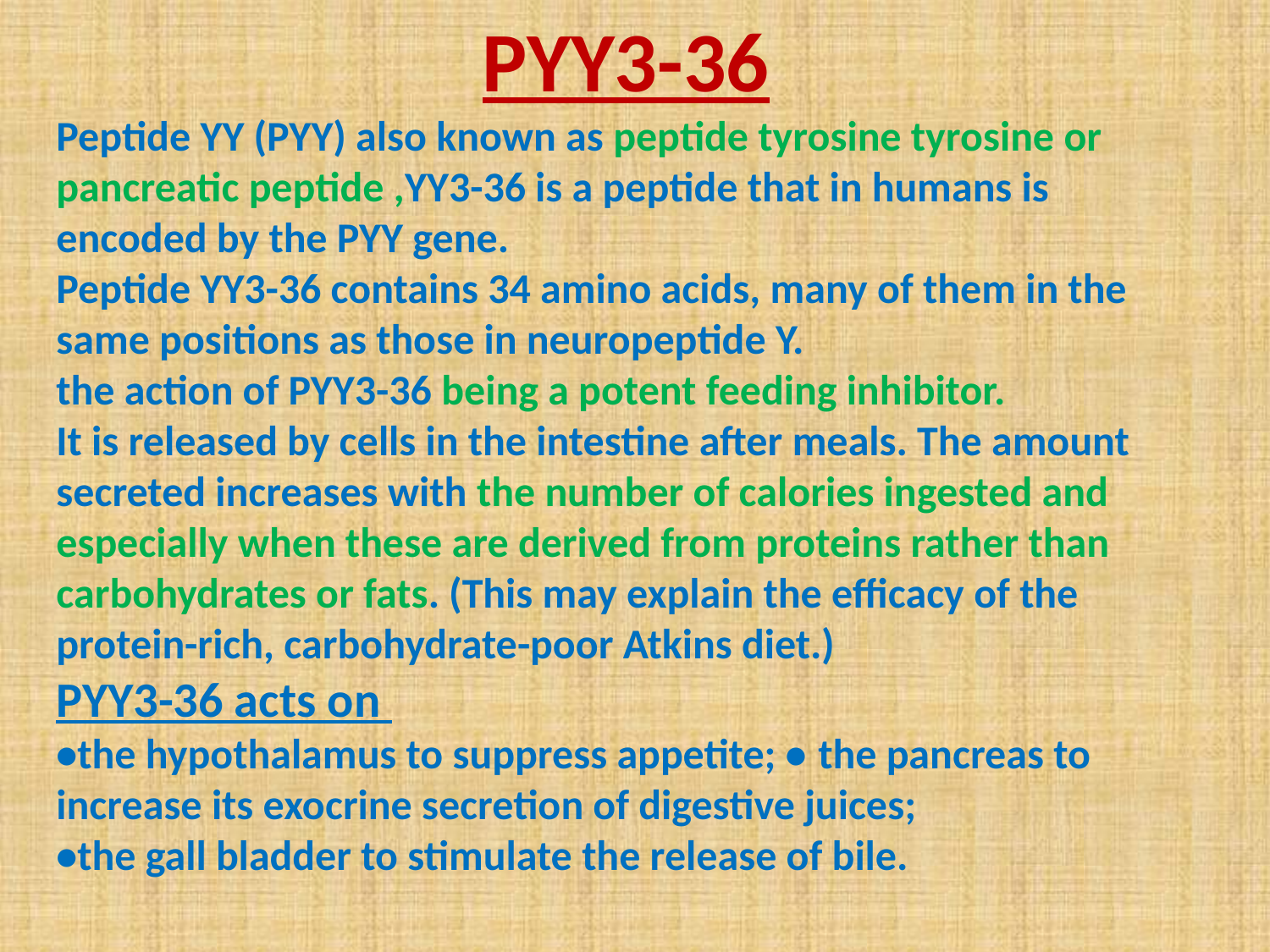

PYY3-36
Peptide YY (PYY) also known as peptide tyrosine tyrosine or pancreatic peptide ,YY3-36 is a peptide that in humans is encoded by the PYY gene.
Peptide YY3-36 contains 34 amino acids, many of them in the same positions as those in neuropeptide Y.
the action of PYY3-36 being a potent feeding inhibitor.
It is released by cells in the intestine after meals. The amount secreted increases with the number of calories ingested and especially when these are derived from proteins rather than carbohydrates or fats. (This may explain the efficacy of the protein-rich, carbohydrate-poor Atkins diet.)
PYY3-36 acts on
•the hypothalamus to suppress appetite; •	the pancreas to increase its exocrine secretion of digestive juices;
•the gall bladder to stimulate the release of bile.